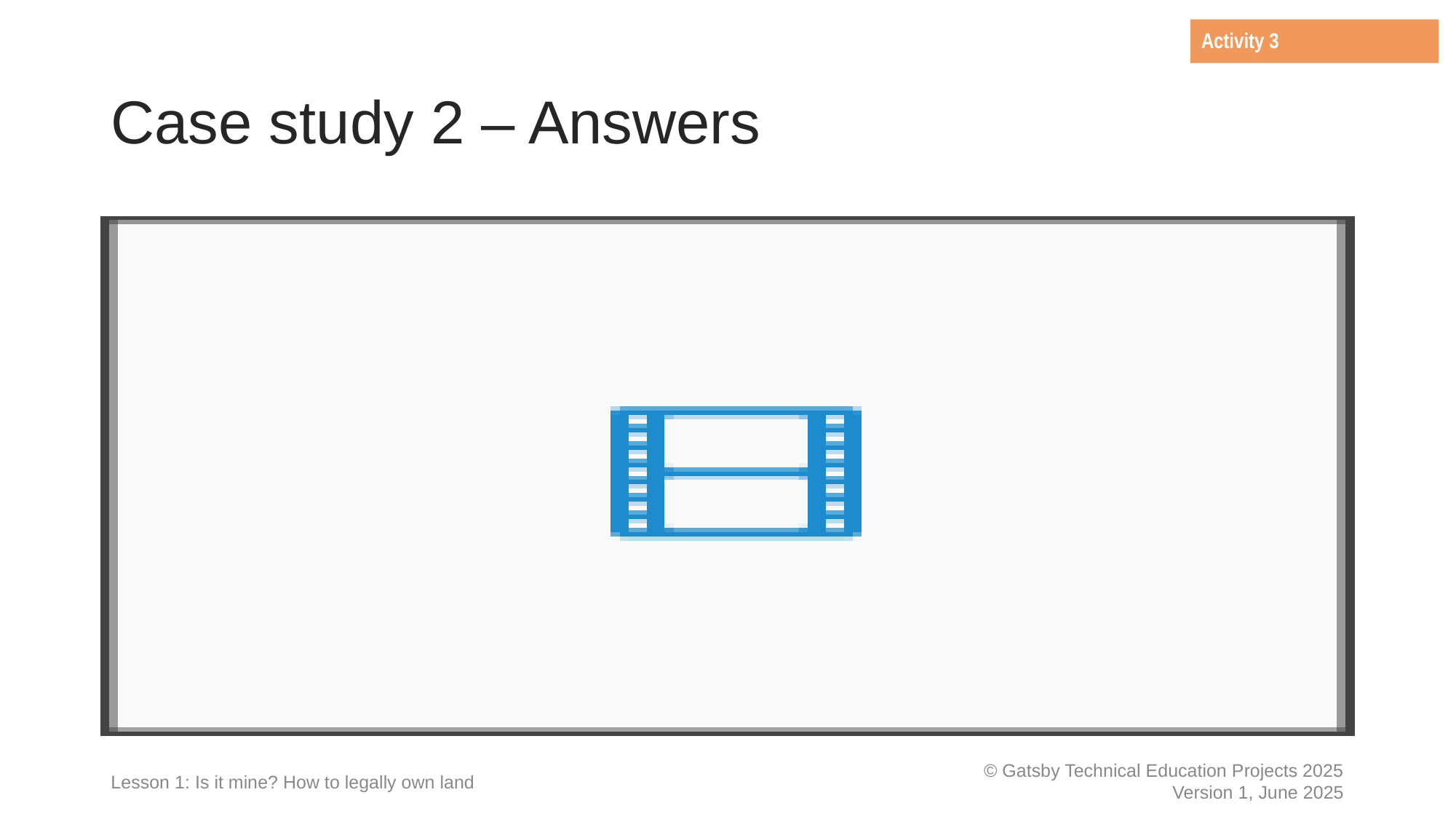

Activity 3
# Case study 2 – Answers
Aiko can sell her share without Kenji’s and Mei’s consent because tenants in common have independent ownership rights.
If Aiko dies before selling her share, her share will go to her heirs or as directed by her will, not automatically to Kenji and Mei.
Decisions about management and income distribution are typically made in proportion to ownership of shares, meaning Aiko would have more influence and receive more income than Kenji and Mei.

Lesson 1: Is it mine? How to legally own land